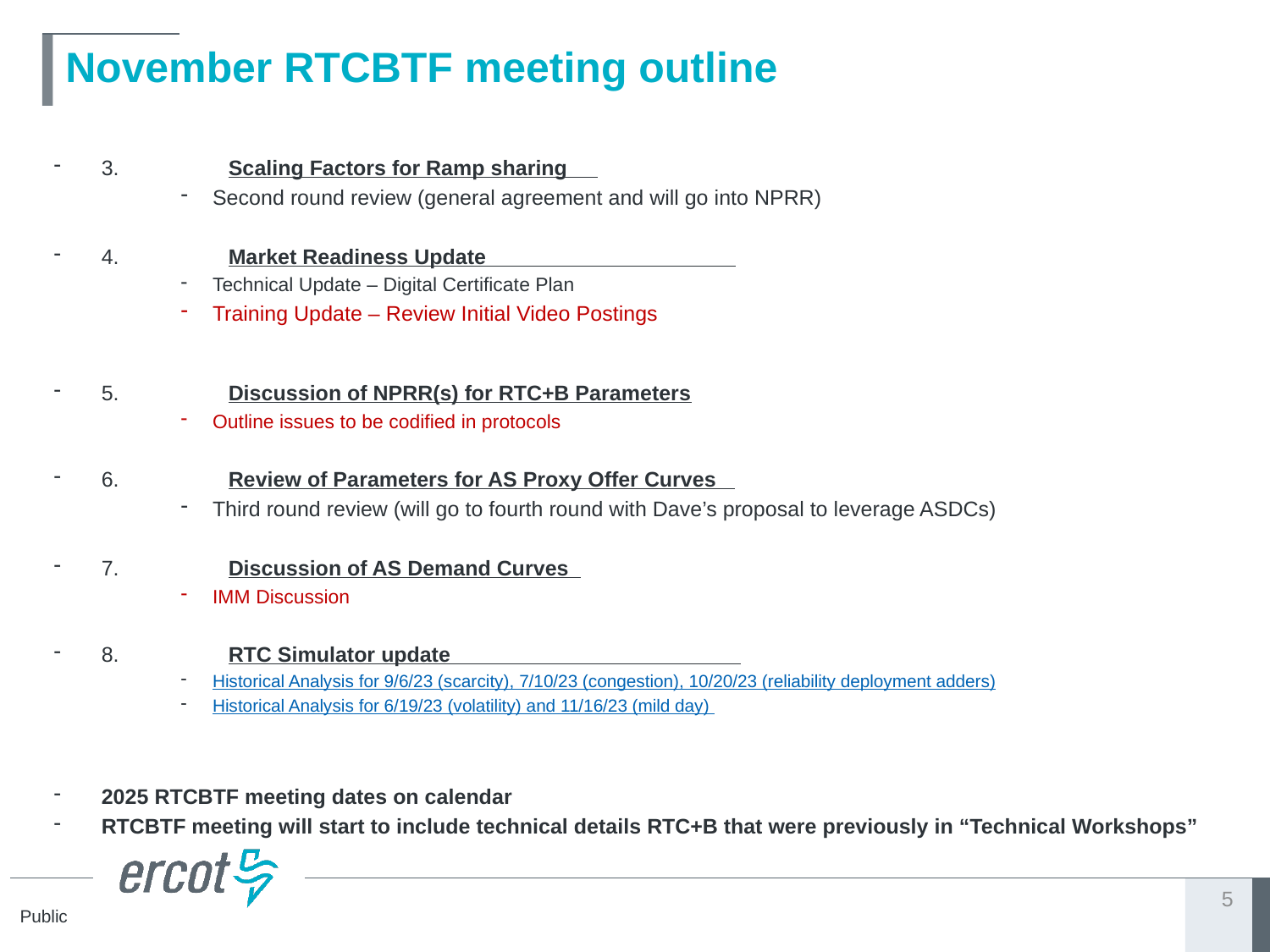

# November RTCBTF meeting outline
3.	Scaling Factors for Ramp sharing
Second round review (general agreement and will go into NPRR)

4.	Market Readiness Update
Technical Update – Digital Certificate Plan
Training Update – Review Initial Video Postings

5.	Discussion of NPRR(s) for RTC+B Parameters
Outline issues to be codified in protocols

6.	Review of Parameters for AS Proxy Offer Curves
Third round review (will go to fourth round with Dave’s proposal to leverage ASDCs)

7.	Discussion of AS Demand Curves
IMM Discussion

8.	RTC Simulator update
Historical Analysis for 9/6/23 (scarcity), 7/10/23 (congestion), 10/20/23 (reliability deployment adders)
Historical Analysis for 6/19/23 (volatility) and 11/16/23 (mild day)

2025 RTCBTF meeting dates on calendar
RTCBTF meeting will start to include technical details RTC+B that were previously in “Technical Workshops”